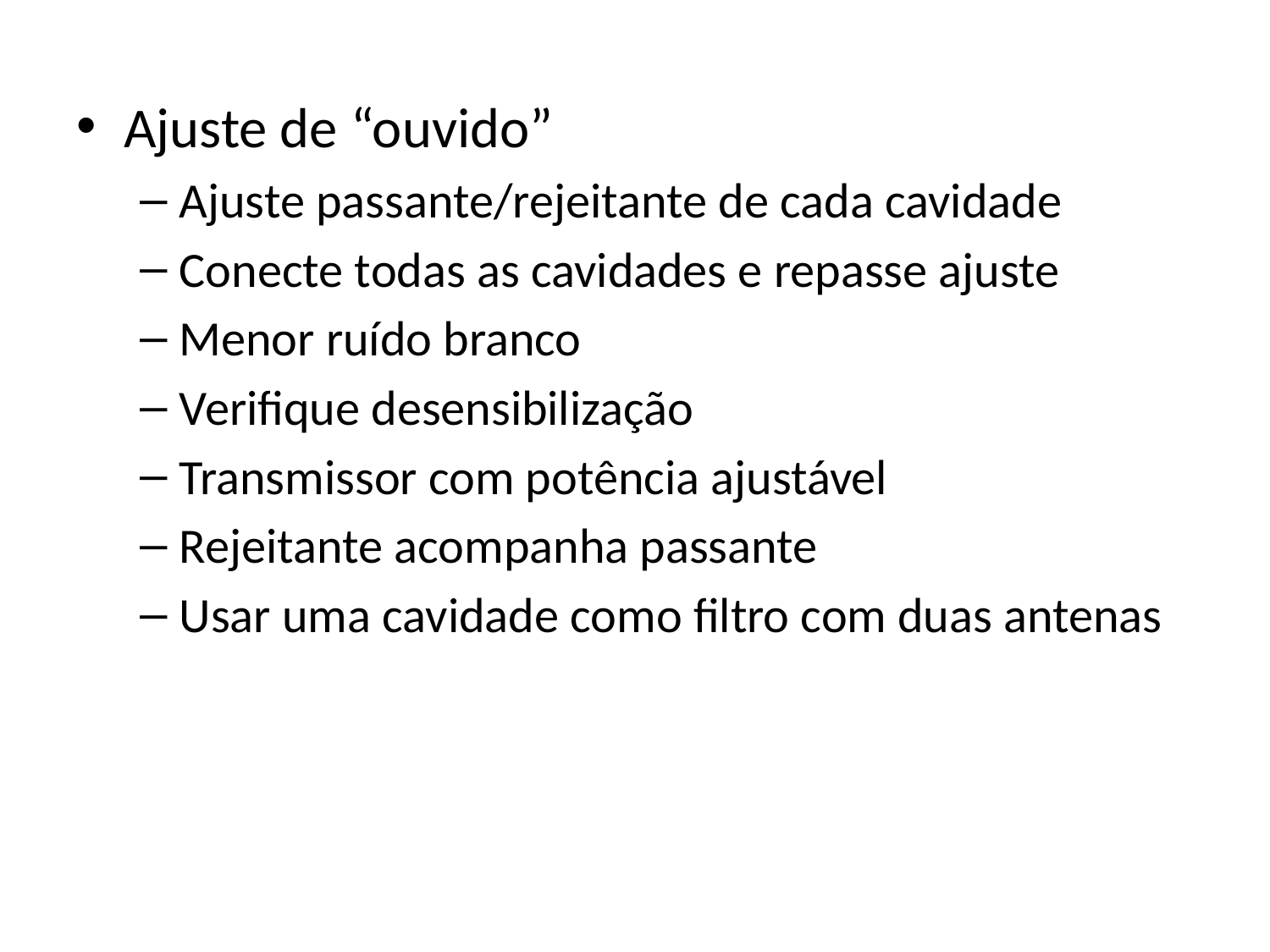

Ajuste de “ouvido”
Ajuste passante/rejeitante de cada cavidade
Conecte todas as cavidades e repasse ajuste
Menor ruído branco
Verifique desensibilização
Transmissor com potência ajustável
Rejeitante acompanha passante
Usar uma cavidade como filtro com duas antenas